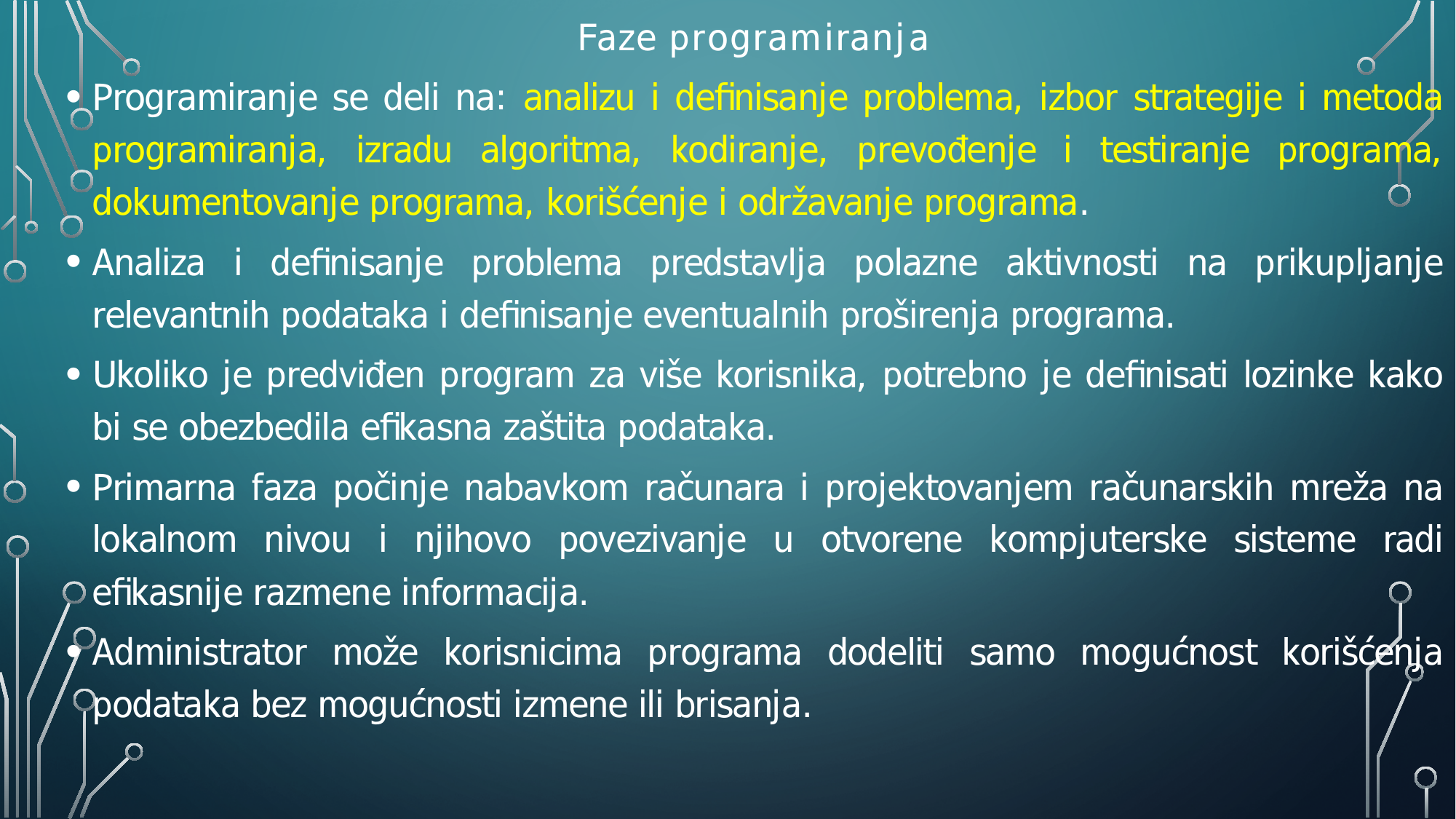

Faze programiranja
Programiranje se deli na: analizu i definisanje problema, izbor strategije i metoda programiranja, izradu algoritma, kodiranje, prevođenje i testiranje programa, dokumentovanje programa, korišćenje i održavanje programa.
Analiza i definisanje problema predstavlja polazne aktivnosti na prikupljanje relevantnih podataka i definisanje eventualnih proširenja programa.
Ukoliko je predviđen program za više korisnika, potrebno je definisati lozinke kako bi se obezbedila efikasna zaštita podataka.
Primarna faza počinje nabavkom računara i projektovanjem računarskih mreža na lokalnom nivou i njihovo povezivanje u otvorene kompjuterske sisteme radi efikasnije razmene informacija.
Administrator može korisnicima programa dodeliti samo mogućnost korišćenja podataka bez mogućnosti izmene ili brisanja.